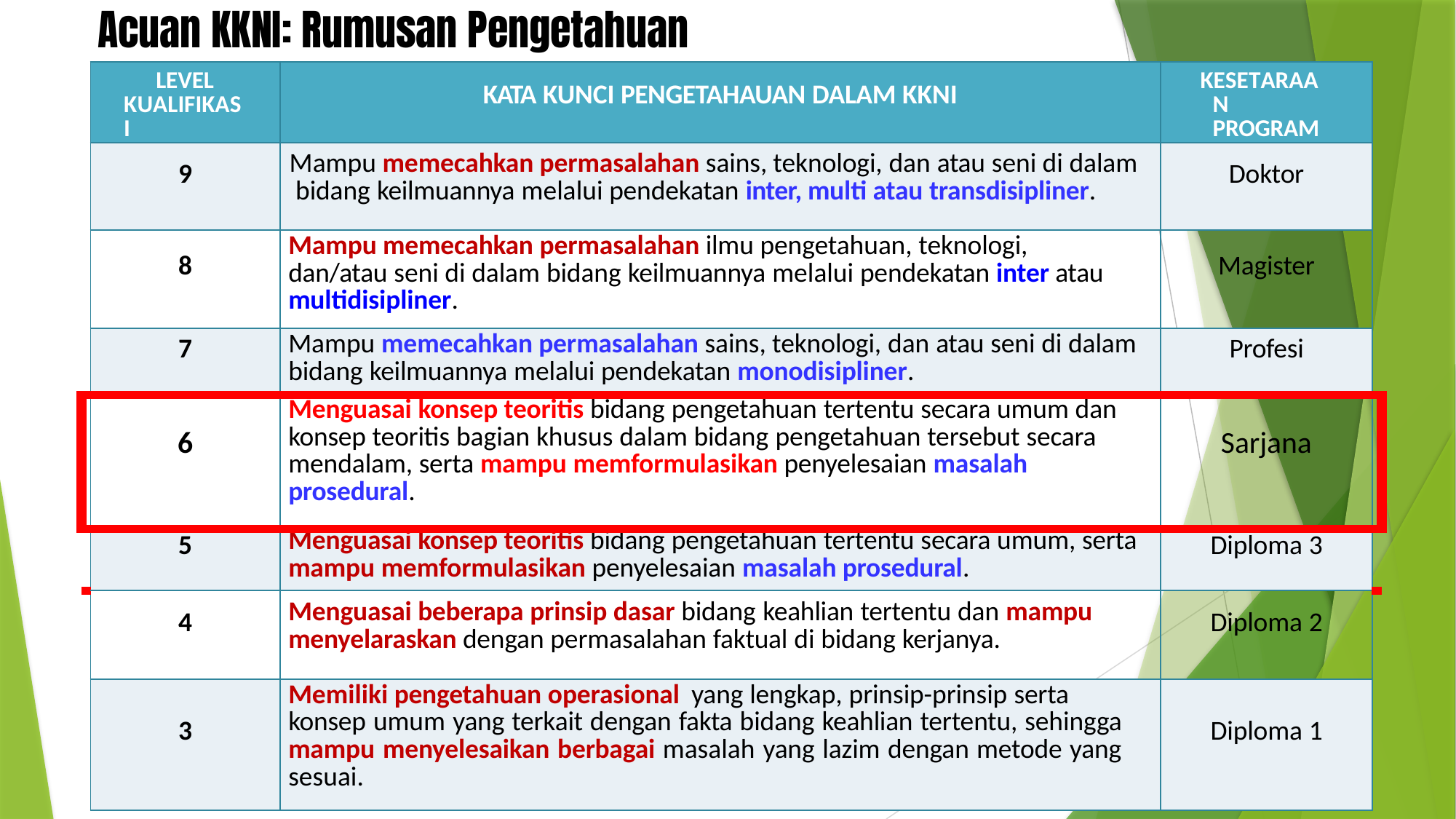

# Acuan KKNI: Rumusan Pengetahuan
|  | LEVEL KUALIFIKASI | KATA KUNCI PENGETAHAUAN DALAM KKNI | KESETARAAN PROGRAM |  |
| --- | --- | --- | --- | --- |
|  | 9 | Mampu memecahkan permasalahan sains, teknologi, dan atau seni di dalam bidang keilmuannya melalui pendekatan inter, multi atau transdisipliner. | Doktor |  |
|  | 8 | Mampu memecahkan permasalahan ilmu pengetahuan, teknologi, dan/atau seni di dalam bidang keilmuannya melalui pendekatan inter atau multidisipliner. | Magister |  |
|  | 7 | Mampu memecahkan permasalahan sains, teknologi, dan atau seni di dalam bidang keilmuannya melalui pendekatan monodisipliner. | Profesi |  |
|  | 6 | Menguasai konsep teoritis bidang pengetahuan tertentu secara umum dan konsep teoritis bagian khusus dalam bidang pengetahuan tersebut secara mendalam, serta mampu memformulasikan penyelesaian masalah prosedural. | Sarjana |  |
|  | 5 | Menguasai konsep teoritis bidang pengetahuan tertentu secara umum, serta mampu memformulasikan penyelesaian masalah prosedural. | Diploma 3 |  |
|  | 4 | Menguasai beberapa prinsip dasar bidang keahlian tertentu dan mampu menyelaraskan dengan permasalahan faktual di bidang kerjanya. | Diploma 2 |  |
|  | 3 | Memiliki pengetahuan operasional yang lengkap, prinsip-prinsip serta konsep umum yang terkait dengan fakta bidang keahlian tertentu, sehingga mampu menyelesaikan berbagai masalah yang lazim dengan metode yang sesuai. | Diploma 1 |  |